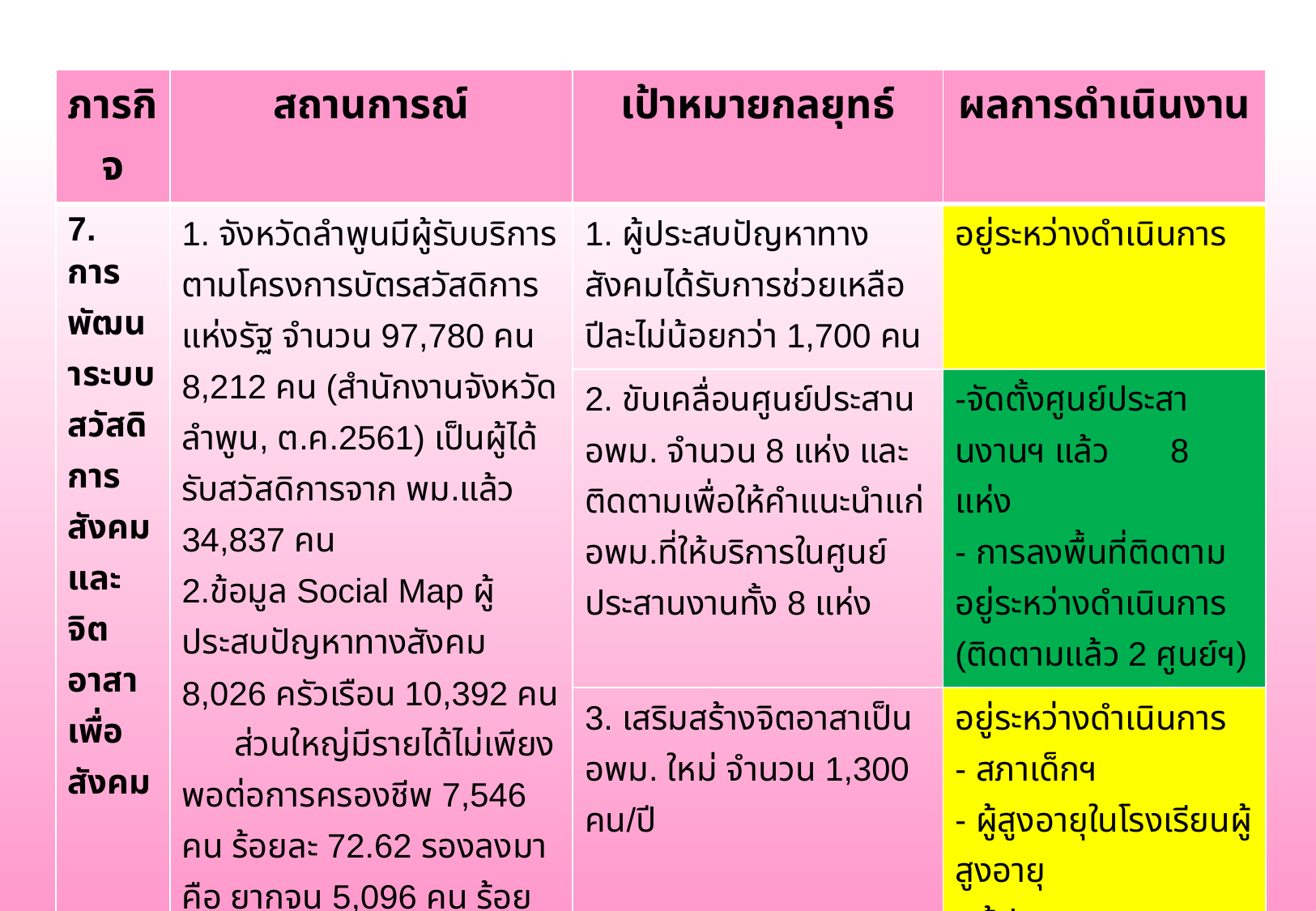

| ภารกิจ | สถานการณ์ | เป้าหมายกลยุทธ์ | ผลการดำเนินงาน |
| --- | --- | --- | --- |
| 7. การพัฒนาระบบสวัสดิการสังคมและ จิตอาสาเพื่อสังคม | 1. จังหวัดลำพูนมีผู้รับบริการตามโครงการบัตรสวัสดิการแห่งรัฐ จำนวน 97,780 คน 8,212 คน (สำนักงานจังหวัดลำพูน, ต.ค.2561) เป็นผู้ได้รับสวัสดิการจาก พม.แล้ว 34,837 คน 2.ข้อมูล Social Map ผู้ประสบปัญหาทางสังคม 8,026 ครัวเรือน 10,392 คน ส่วนใหญ่มีรายได้ไม่เพียงพอต่อการครองชีพ 7,546 คน ร้อยละ 72.62 รองลงมา คือ ยากจน 5,096 คน ร้อยละ 49.03 (พมจ.,ก.พ. 2561) 3.เครือข่ายอาสาสมัครพัฒนาสังคมและความมั่นคงของมนุษย์จังหวัดลำพูน (อพม.) 705 คน ครอบคลุมทุกอำเภอ | 1. ผู้ประสบปัญหาทางสังคมได้รับการช่วยเหลือ ปีละไม่น้อยกว่า 1,700 คน | อยู่ระหว่างดำเนินการ |
|  |  | 2. ขับเคลื่อนศูนย์ประสาน อพม. จำนวน 8 แห่ง และติดตามเพื่อให้คำแนะนำแก่ อพม.ที่ให้บริการในศูนย์ประสานงานทั้ง 8 แห่ง | -จัดตั้งศูนย์ประสานงานฯ แล้ว 8 แห่ง - การลงพื้นที่ติดตาม อยู่ระหว่างดำเนินการ (ติดตามแล้ว 2 ศูนย์ฯ) |
|  |  | 3. เสริมสร้างจิตอาสาเป็น อพม. ใหม่ จำนวน 1,300 คน/ปี | อยู่ระหว่างดำเนินการ - สภาเด็กฯ - ผู้สูงอายุในโรงเรียนผู้สูงอายุ - ผู้ปกครองตามโครงการเด็ก แรกเกิด |
|  |  | 4. พัฒนาศักยภาพ อพม. เป็น - อพม.เชี่ยวชาญด้านคนพิการ - อพม.เชี่ยวชาญด้านผู้สูงอายุ | ดำเนินการแล้ว (ชช.ด้านคนพิการ) จะดำเนินการ มี.ค.63 (ชช.ด้านผู้สูงอายุ) |